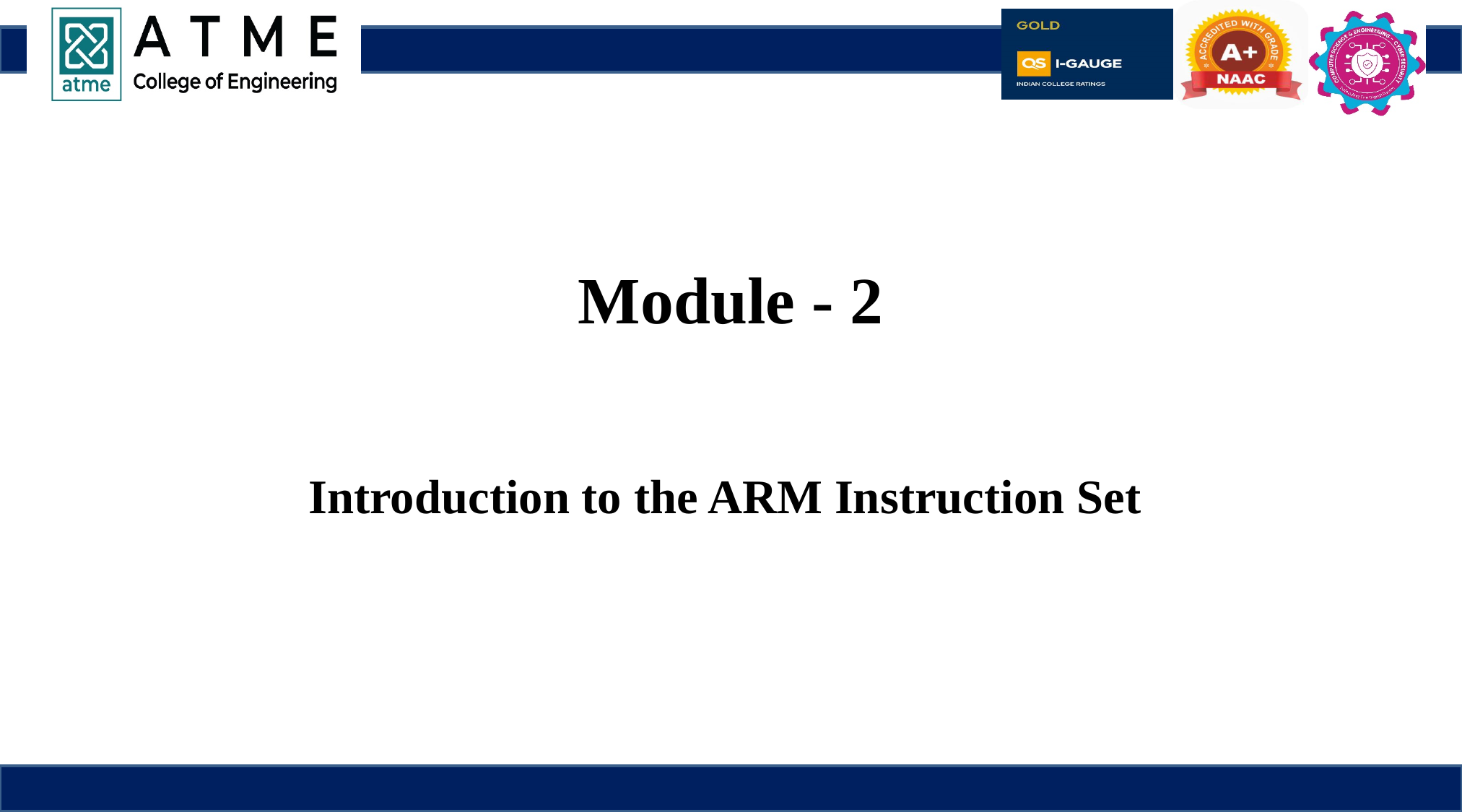

# Module - 2
Introduction to the ARM Instruction Set